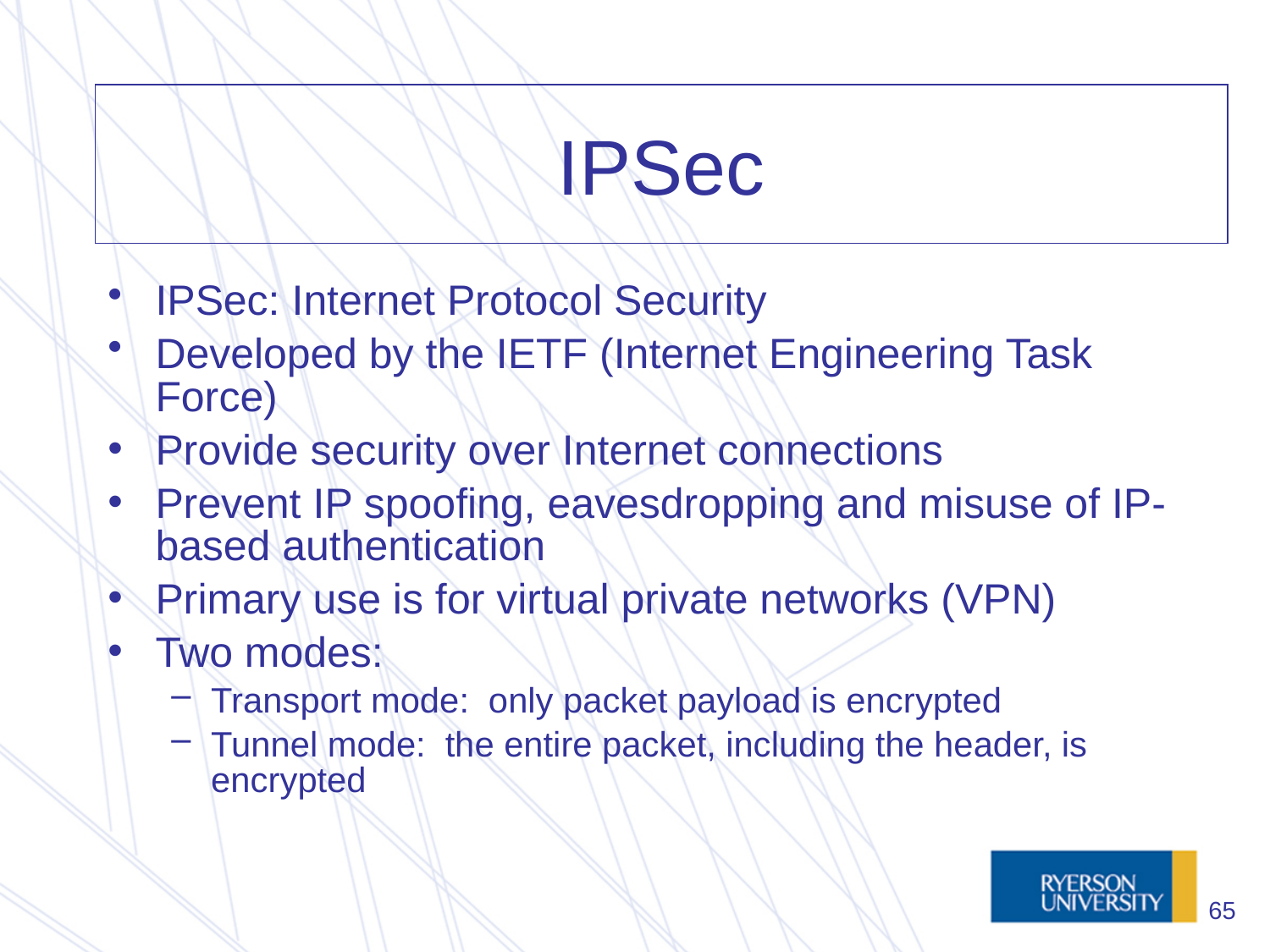

# IPSec
IPSec: Internet Protocol Security
Developed by the IETF (Internet Engineering Task Force)‏
Provide security over Internet connections
Prevent IP spoofing, eavesdropping and misuse of IP-based authentication
Primary use is for virtual private networks (VPN)
Two modes:
Transport mode:  only packet payload is encrypted
Tunnel mode:  the entire packet, including the header, is encrypted
65